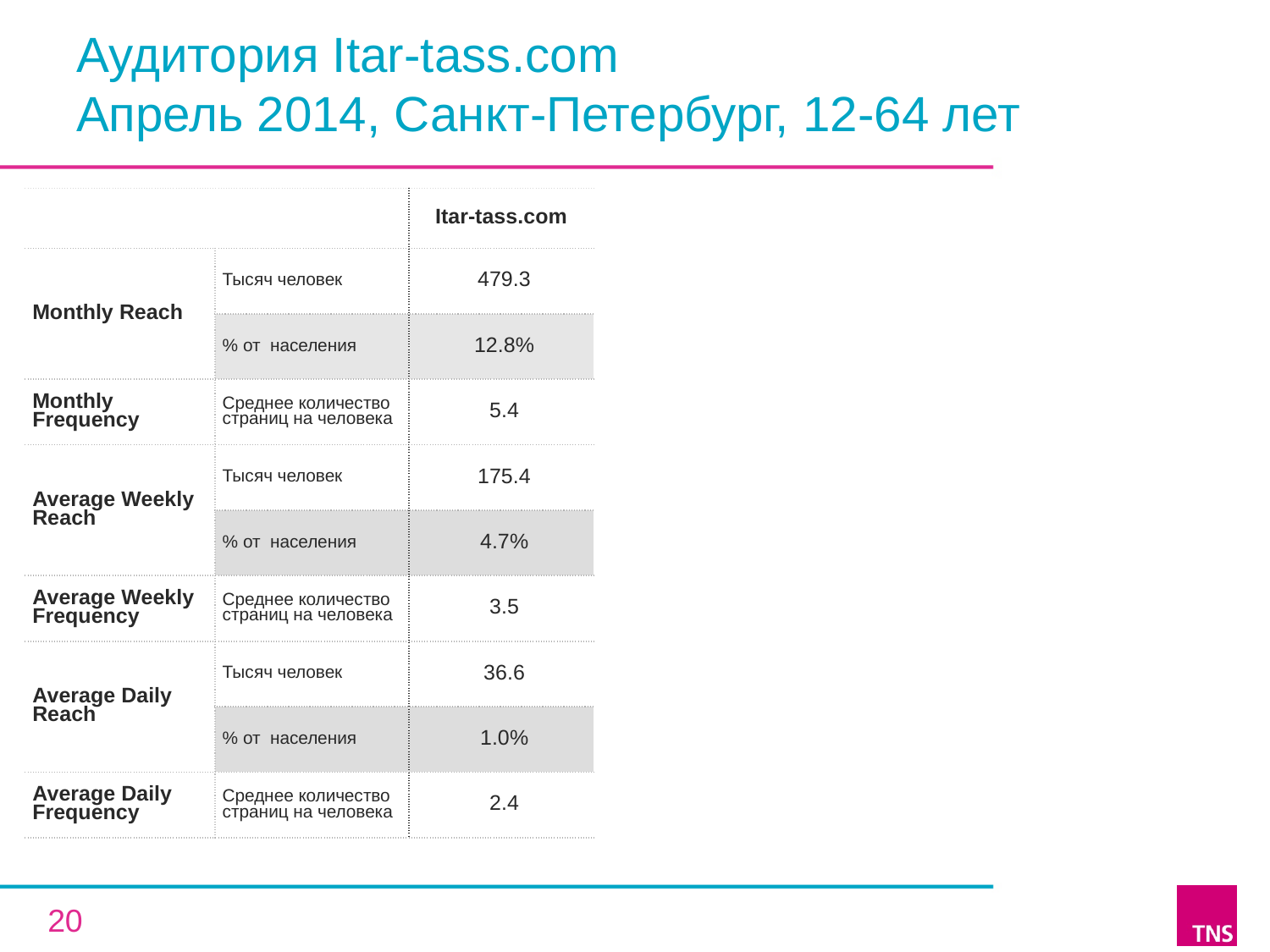

# Аудитория Itar-tass.com Апрель 2014, Санкт-Петербург, 12-64 лет
|  |  | Itar-tass.com |
| --- | --- | --- |
| Monthly Reach | Тысяч человек | 479.3 |
|  | % от населения | 12.8% |
| Monthly Frequency | Среднее количество страниц на человека | 5.4 |
| Average Weekly Reach | Тысяч человек | 175.4 |
|  | % от населения | 4.7% |
| Average Weekly Frequency | Среднее количество страниц на человека | 3.5 |
| Average Daily Reach | Тысяч человек | 36.6 |
|  | % от населения | 1.0% |
| Average Daily Frequency | Среднее количество страниц на человека | 2.4 |

20